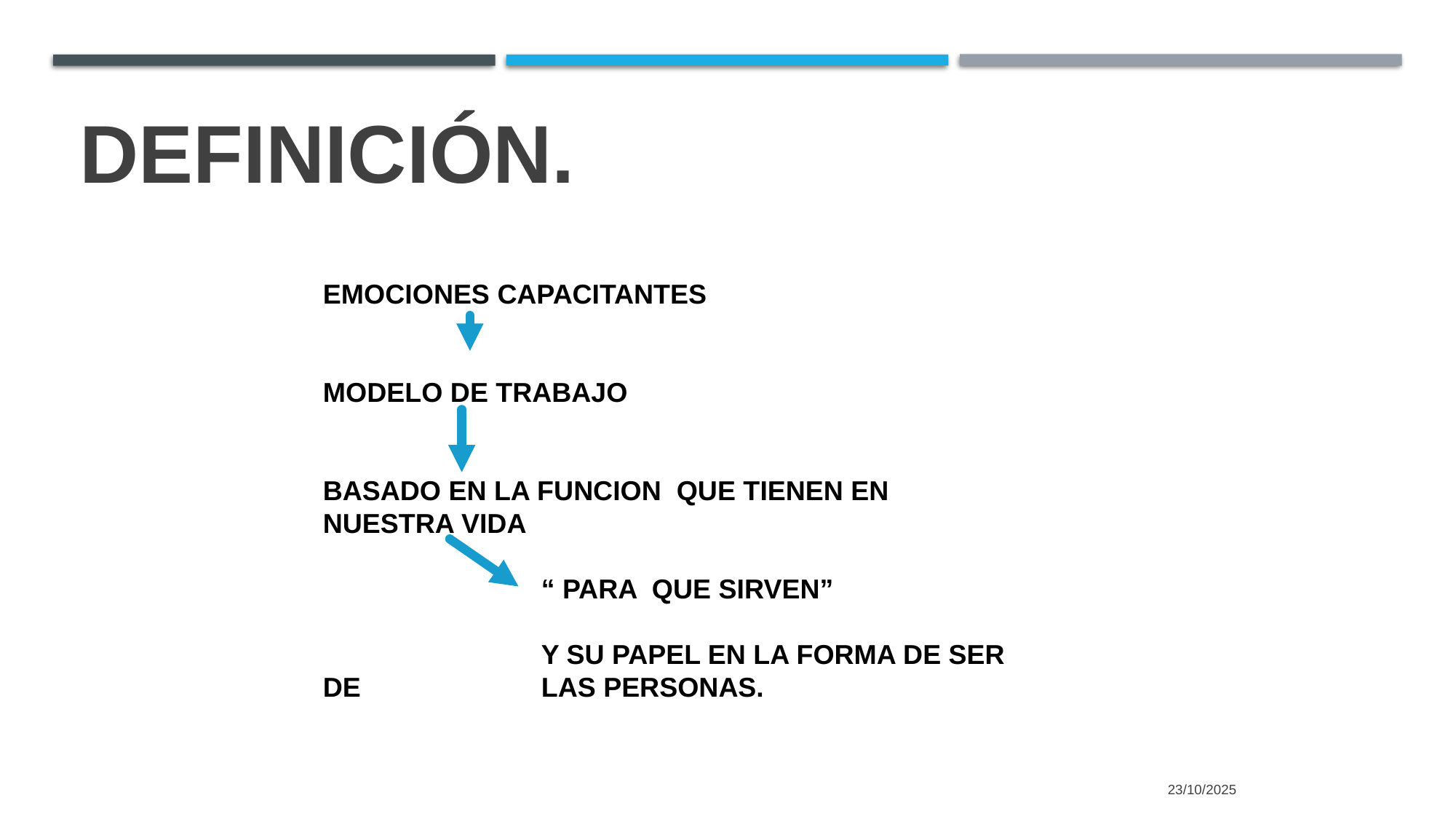

# DEFINICIÓN.
EMOCIONES CAPACITANTES

MODELO DE TRABAJO

BASADO EN LA FUNCION  QUE TIENEN EN NUESTRA VIDA

		“ PARA  QUE SIRVEN”

		Y SU PAPEL EN LA FORMA DE SER DE 		LAS PERSONAS.
23/10/2025